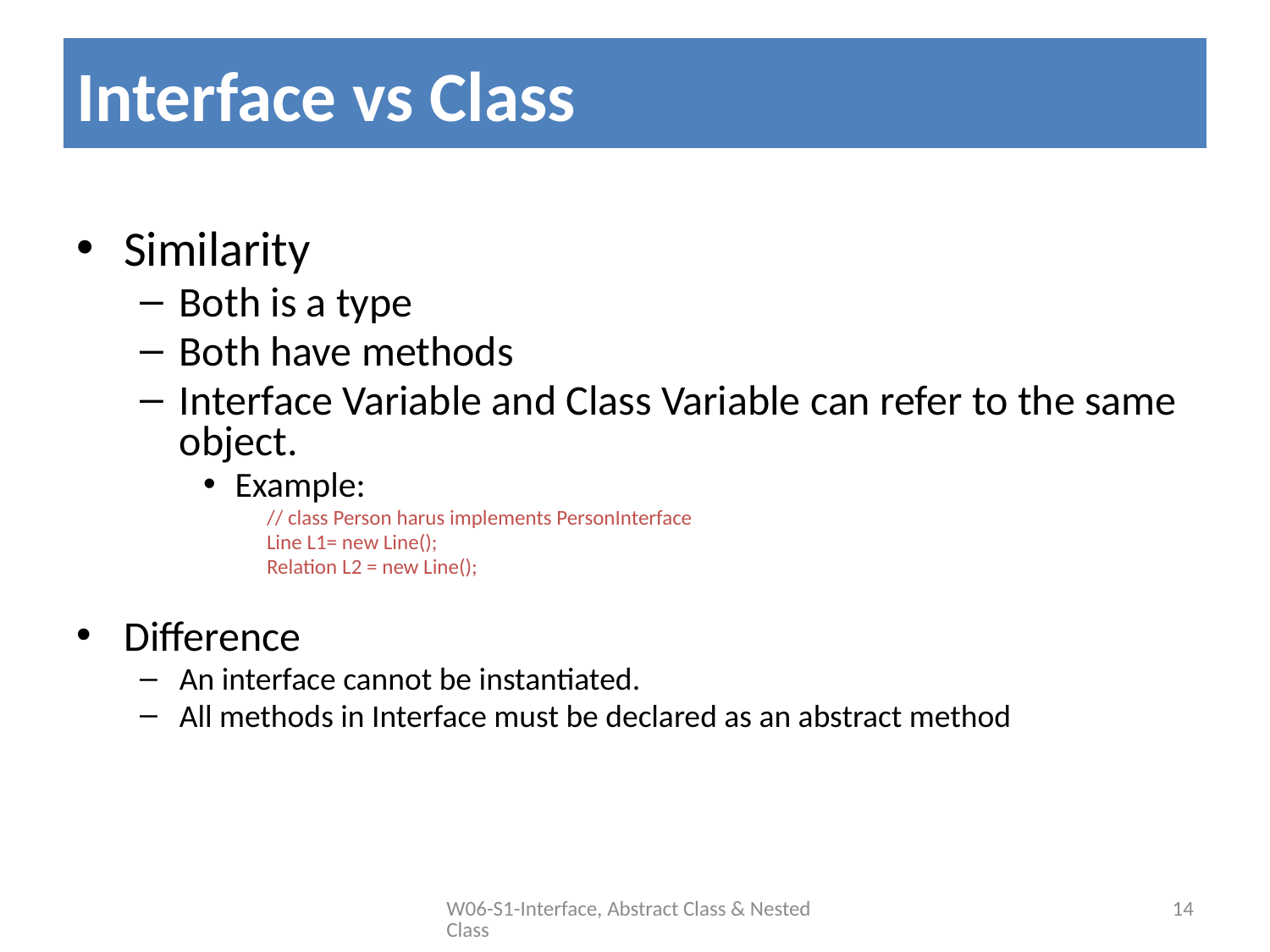

# Interface vs Class
Similarity
Both is a type
Both have methods
Interface Variable and Class Variable can refer to the same object.
Example:
// class Person harus implements PersonInterface
Line L1= new Line();
Relation L2 = new Line();

Difference
An interface cannot be instantiated.
All methods in Interface must be declared as an abstract method
14
W06-S1-Interface, Abstract Class & Nested Class